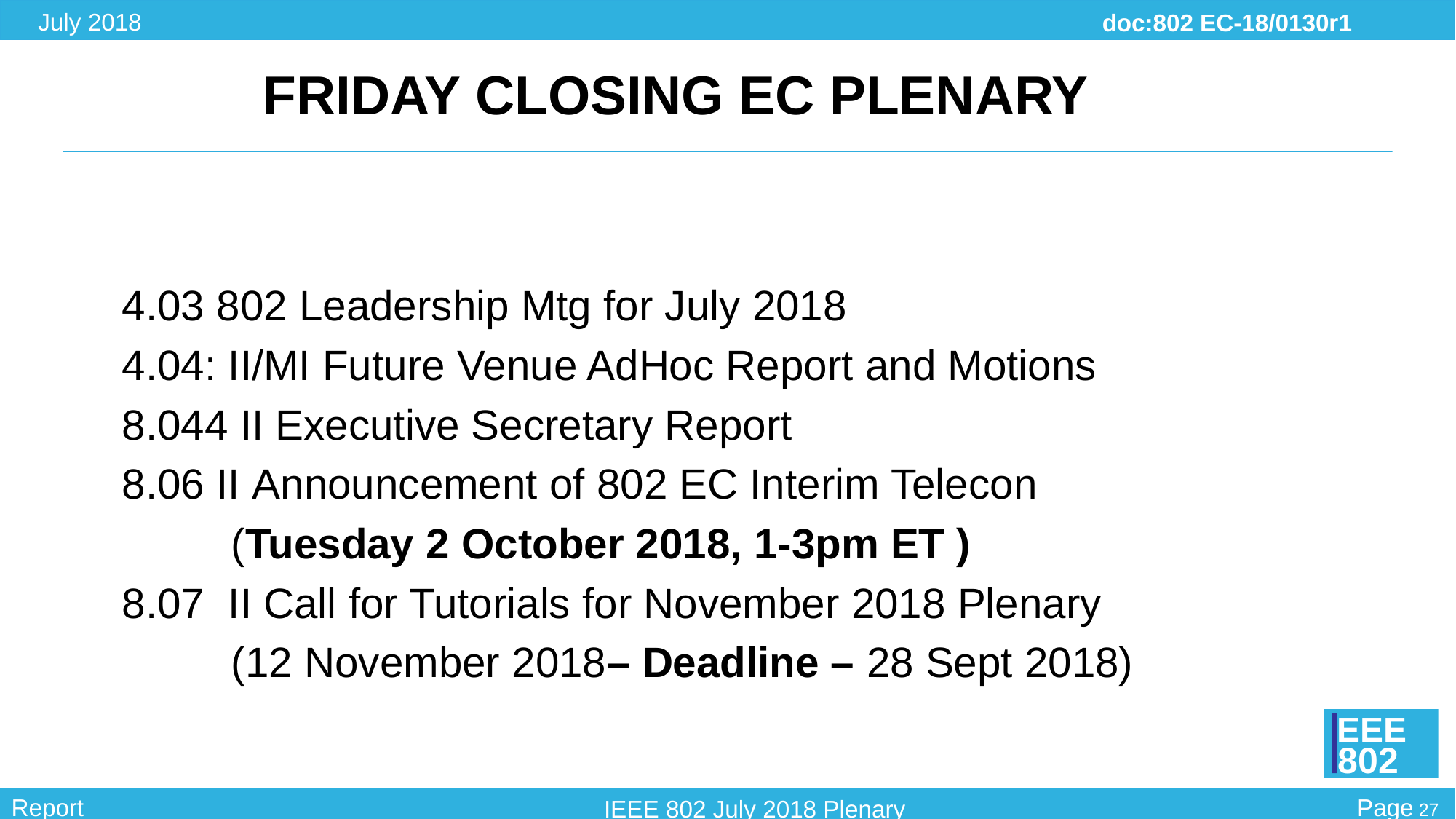

# Friday Closing EC Plenary
4.03 802 Leadership Mtg for July 2018
4.04: II/MI Future Venue AdHoc Report and Motions
8.044 II Executive Secretary Report
8.06 II Announcement of 802 EC Interim Telecon
	(Tuesday 2 October 2018, 1-3pm ET )
8.07  II Call for Tutorials for November 2018 Plenary
	(12 November 2018– Deadline – 28 Sept 2018)